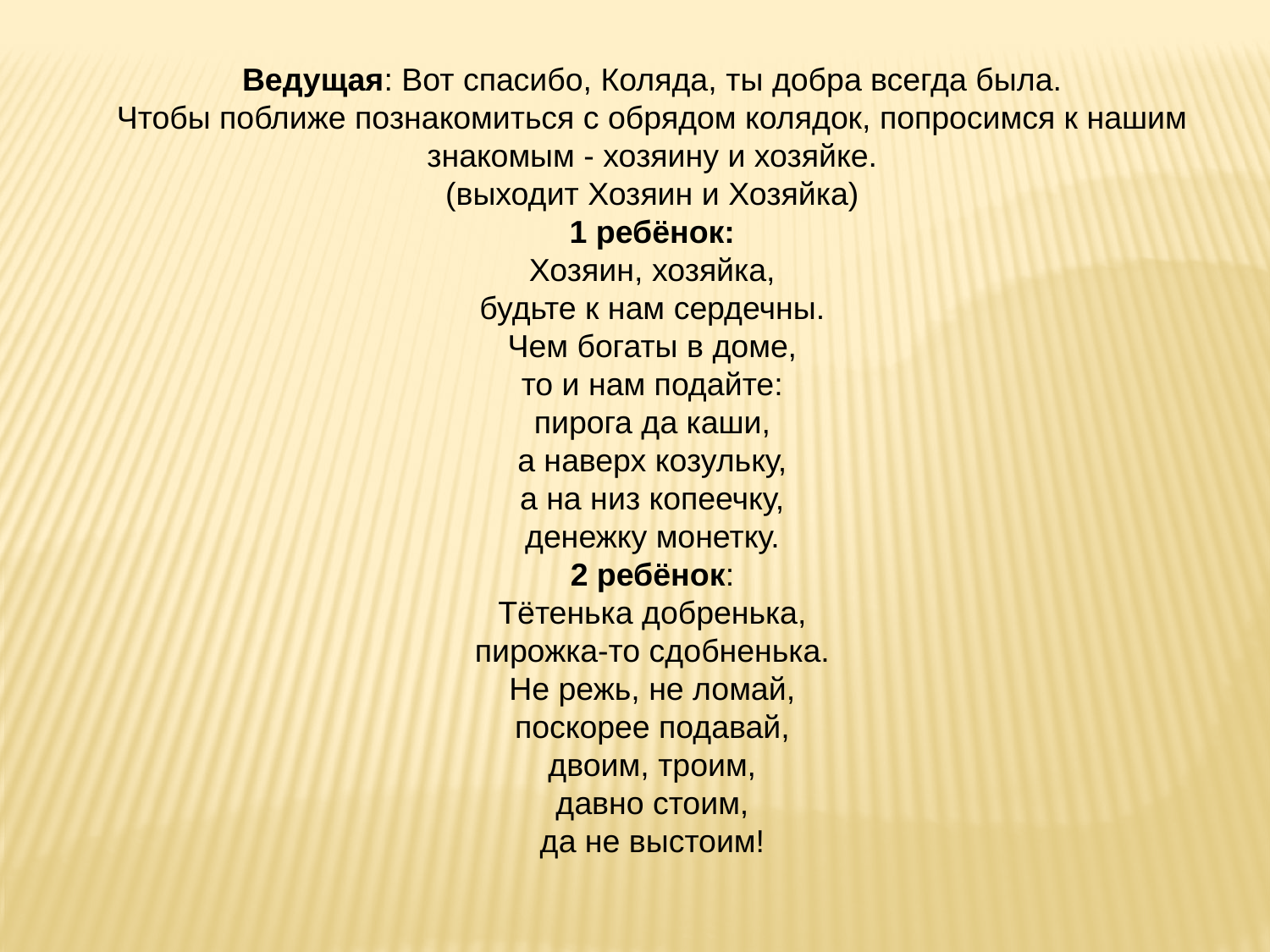

Ведущая: Вот спасибо, Коляда, ты добра всегда была.
Чтобы поближе познакомиться с обрядом колядок, попросимся к нашим знакомым - хозяину и хозяйке.
(выходит Хозяин и Хозяйка)
1 ребёнок:
Хозяин, хозяйка,
будьте к нам сердечны.
Чем богаты в доме,
то и нам подайте:
пирога да каши,
а наверх козульку,
а на низ копеечку,
денежку монетку.
2 ребёнок:
Тётенька добренька,
пирожка-то сдобненька.
Не режь, не ломай,
поскорее подавай,
двоим, троим,
давно стоим,
да не выстоим!